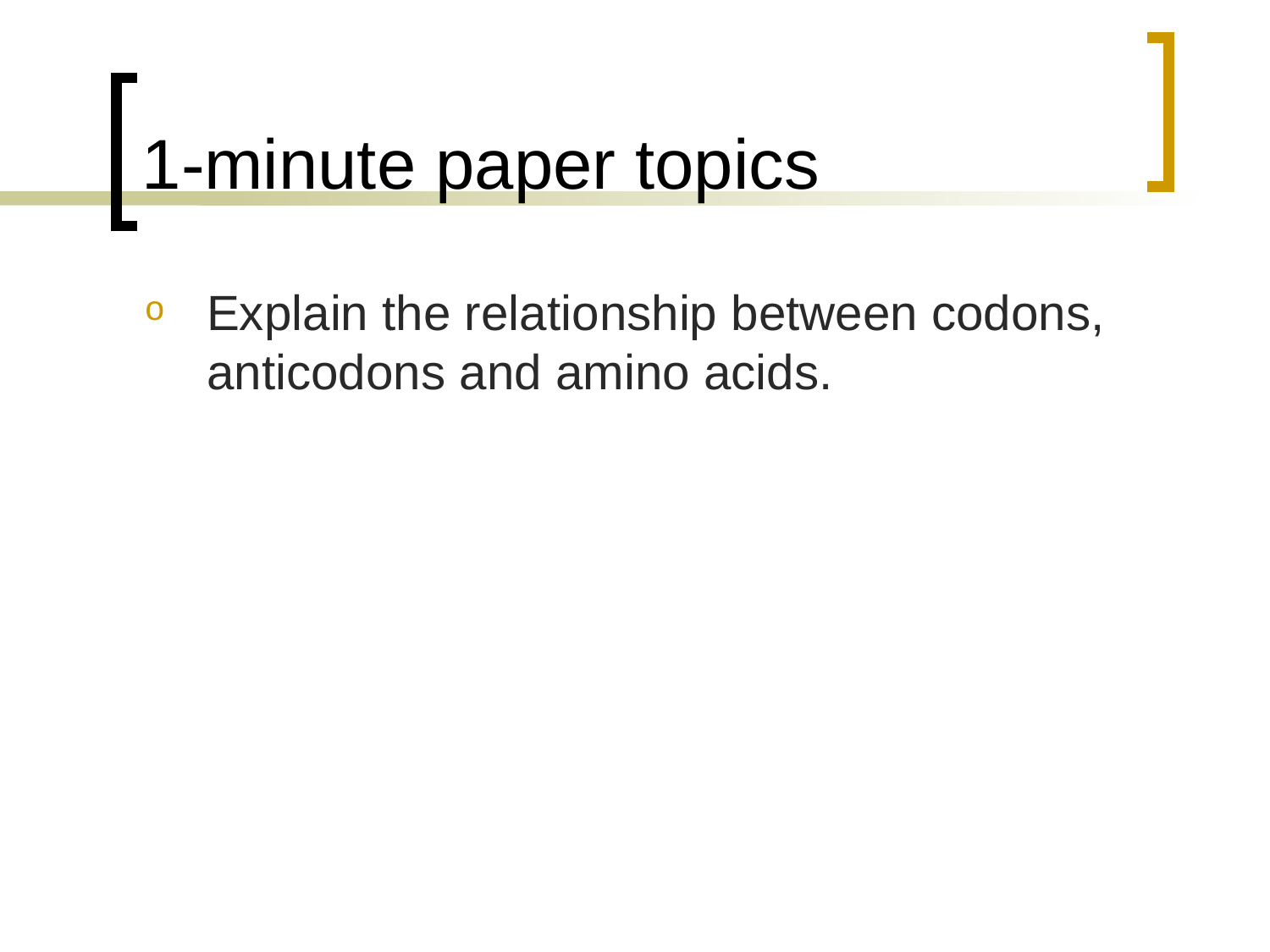

# 1-minute paper topics
Explain the relationship between codons, anticodons and amino acids.